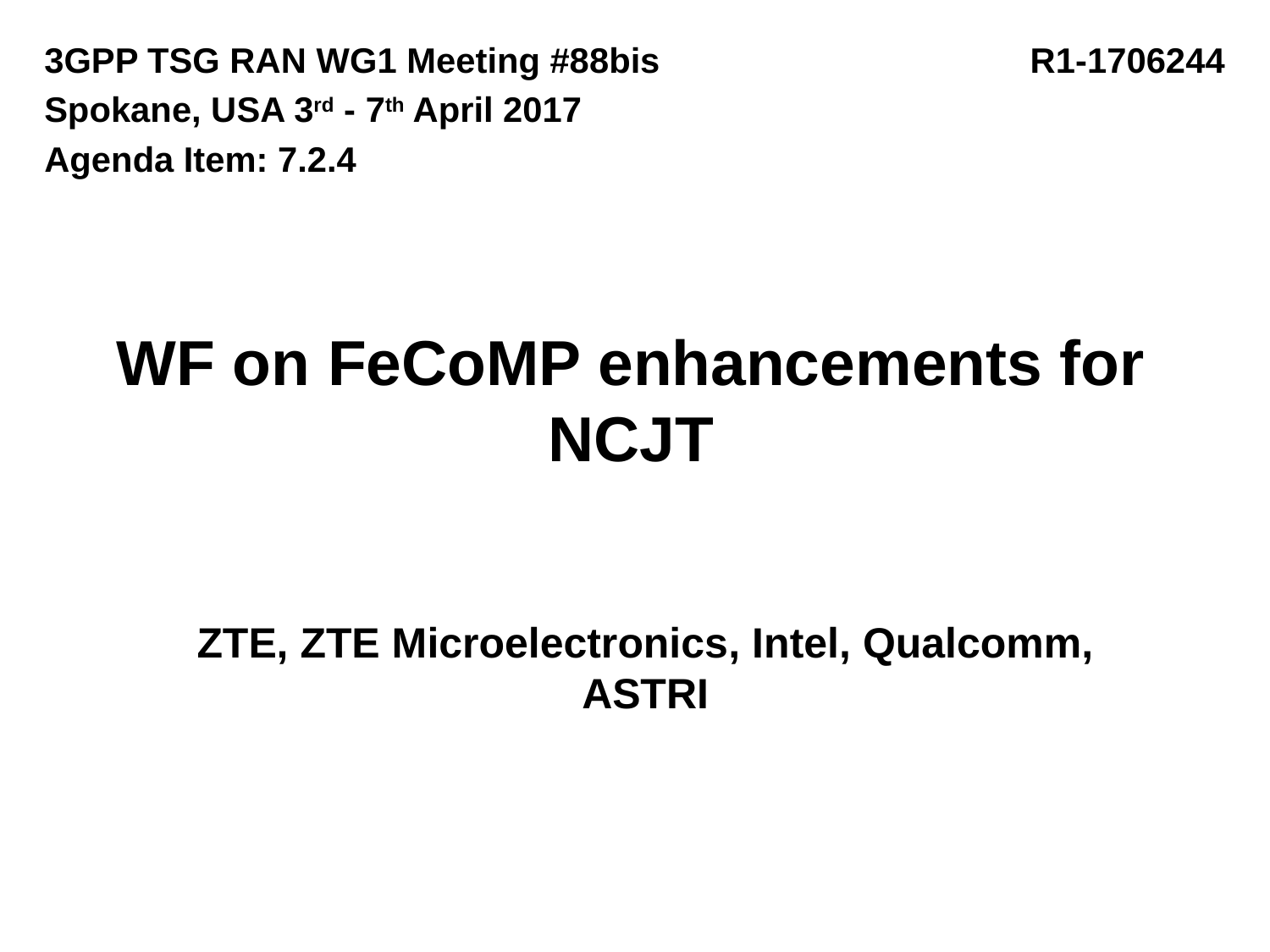

3GPP TSG RAN WG1 Meeting #88bis                                      R1-1706244
Spokane, USA 3rd - 7th April 2017
Agenda Item: 7.2.4

# WF on FeCoMP enhancements for NCJT
ZTE, ZTE Microelectronics, Intel, Qualcomm, ASTRI